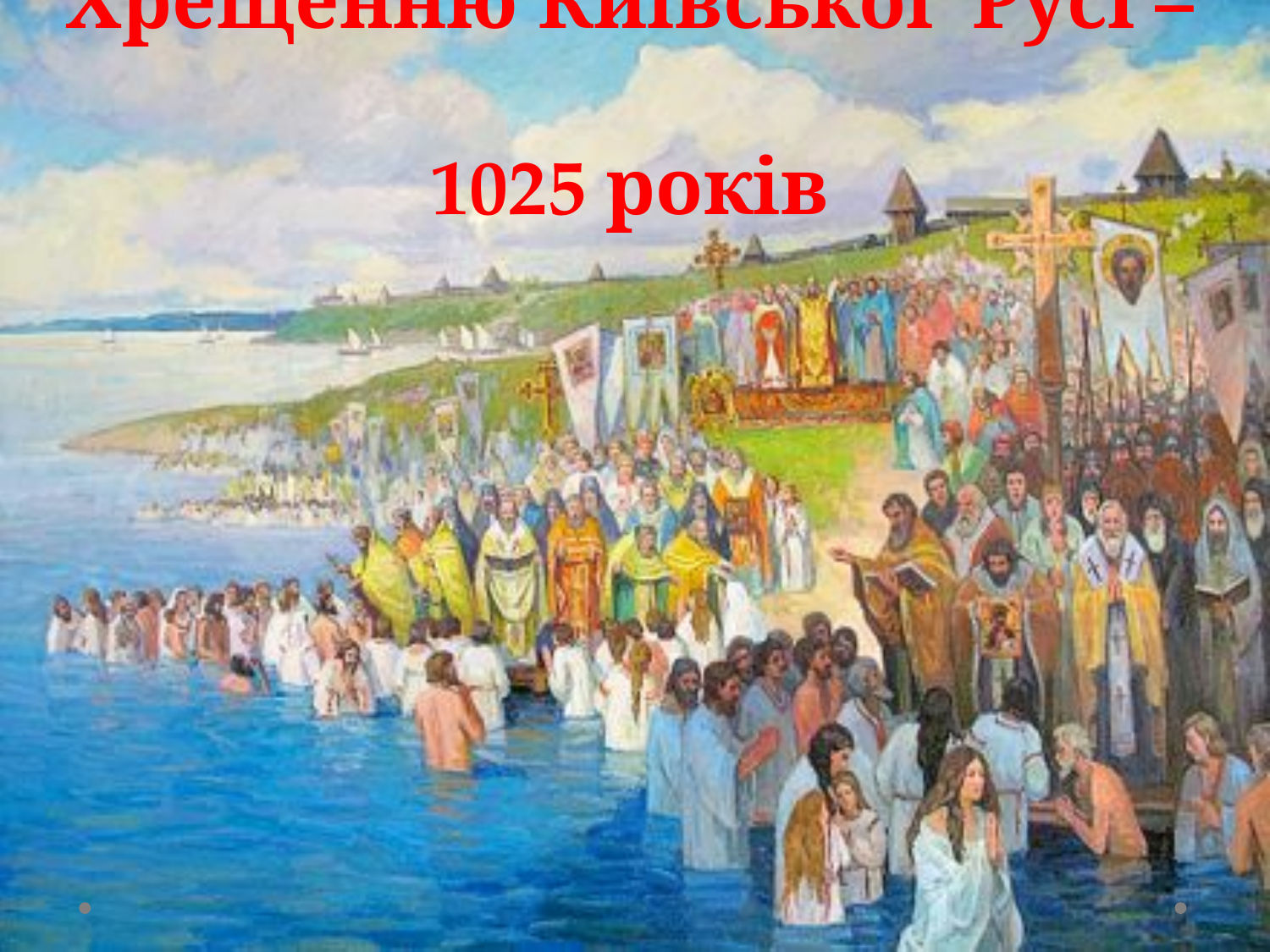

# Хрещенню Київської  Русі – 1025 років